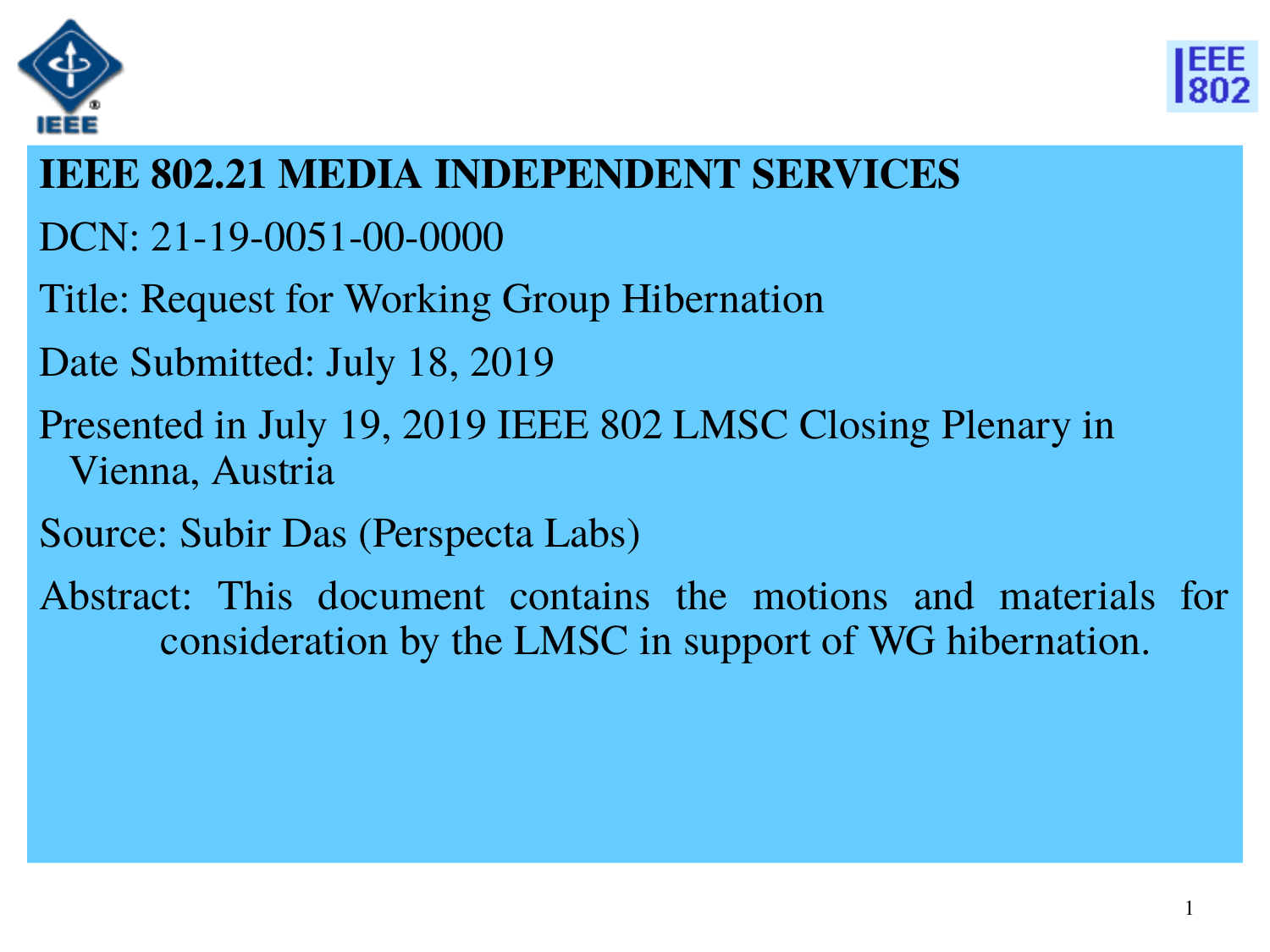

IEEE 802.21 MEDIA INDEPENDENT SERVICES
DCN: 21-19-0051-00-0000
Title: Request for Working Group Hibernation
Date Submitted: July 18, 2019
Presented in July 19, 2019 IEEE 802 LMSC Closing Plenary in Vienna, Austria
Source: Subir Das (Perspecta Labs)
Abstract: This document contains the motions and materials for consideration by the LMSC in support of WG hibernation.
1